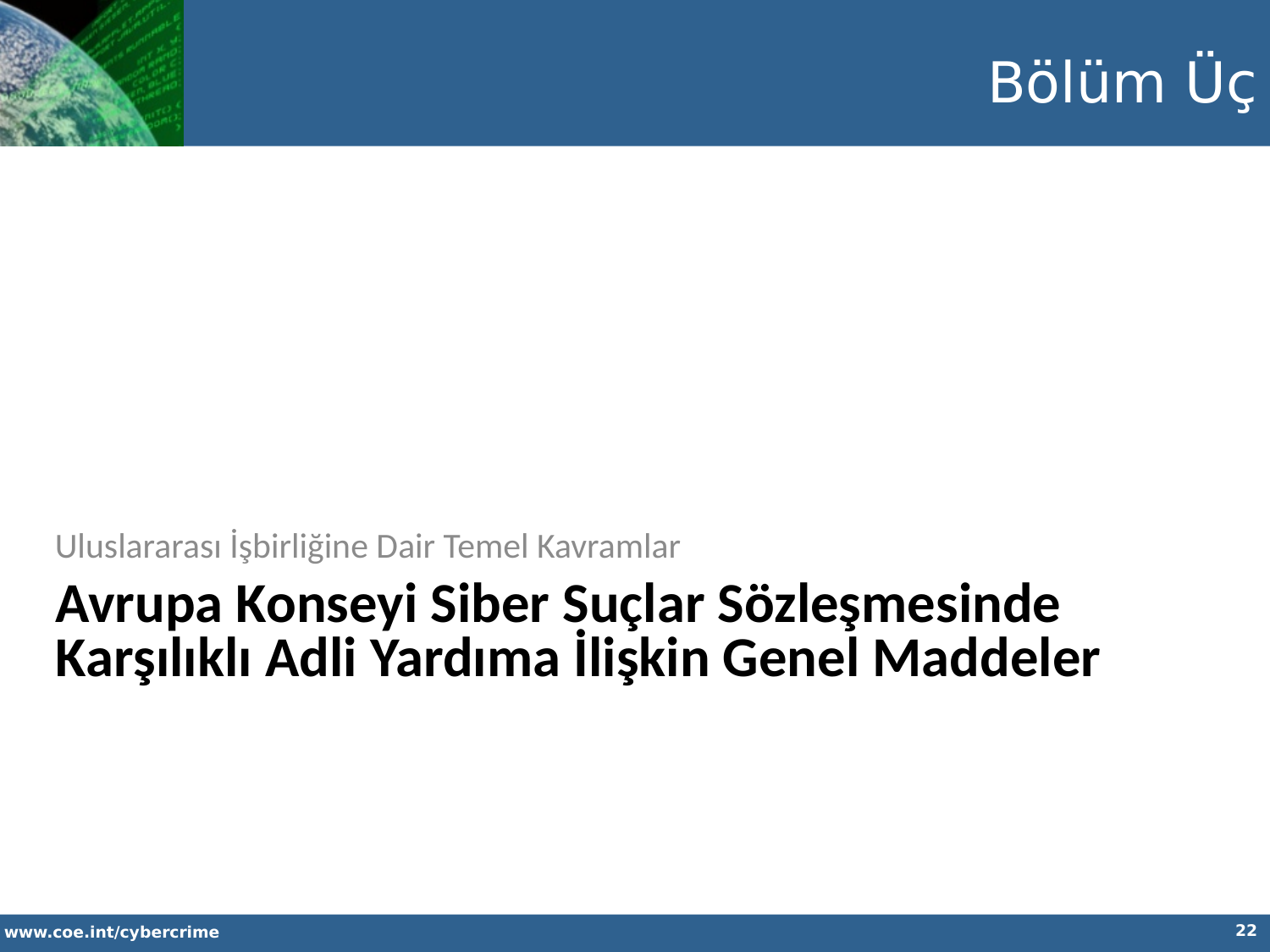

Bölüm Üç
Uluslararası İşbirliğine Dair Temel Kavramlar
Avrupa Konseyi Siber Suçlar Sözleşmesinde Karşılıklı Adli Yardıma İlişkin Genel Maddeler
22